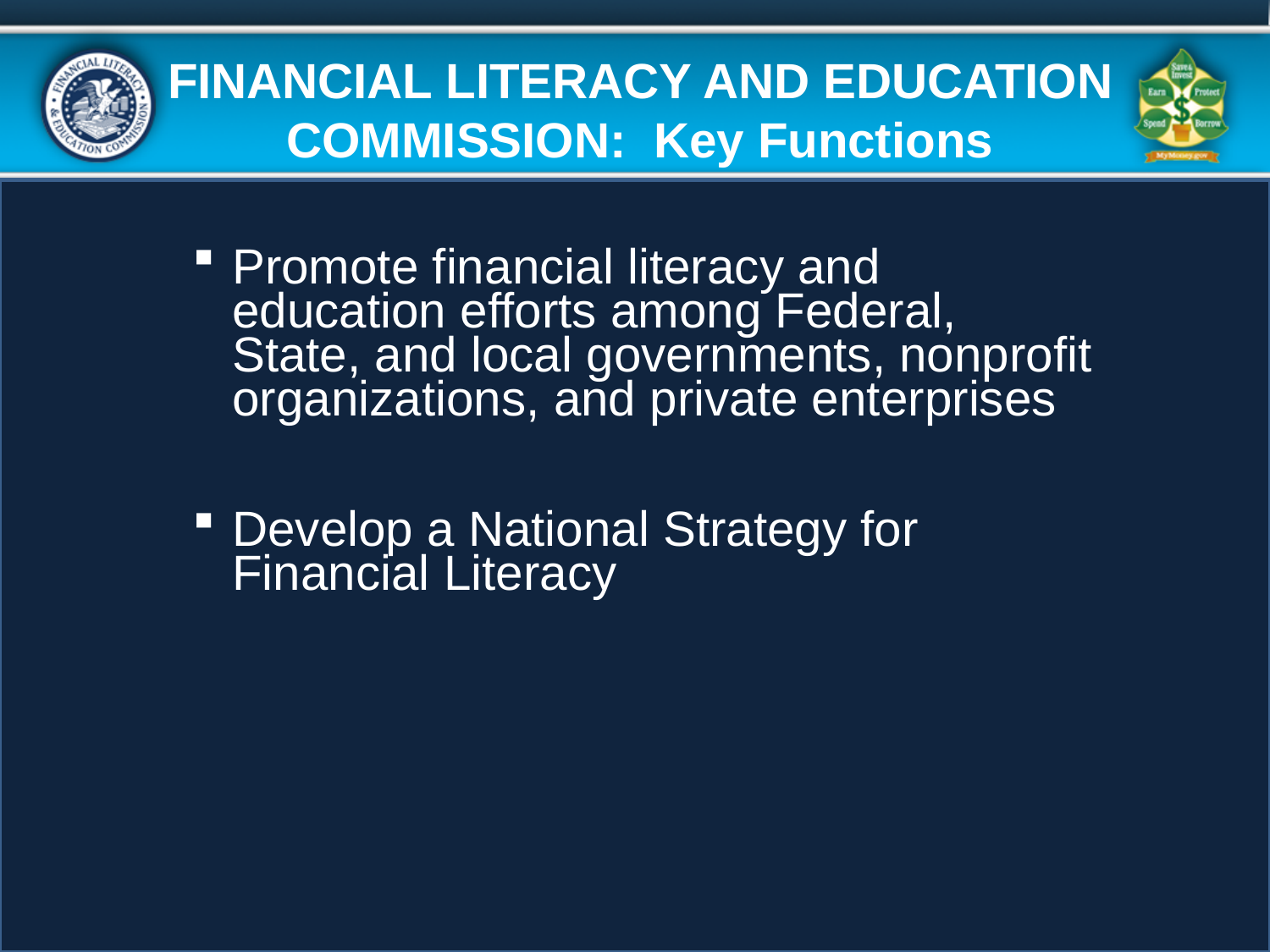

# FINANCIAL LITERACY AND EDUCATION COMMISSION:  Key Functions

Promote financial literacy and education efforts among Federal, State, and local governments, nonprofit organizations, and private enterprises

Develop a National Strategy for Financial Literacy